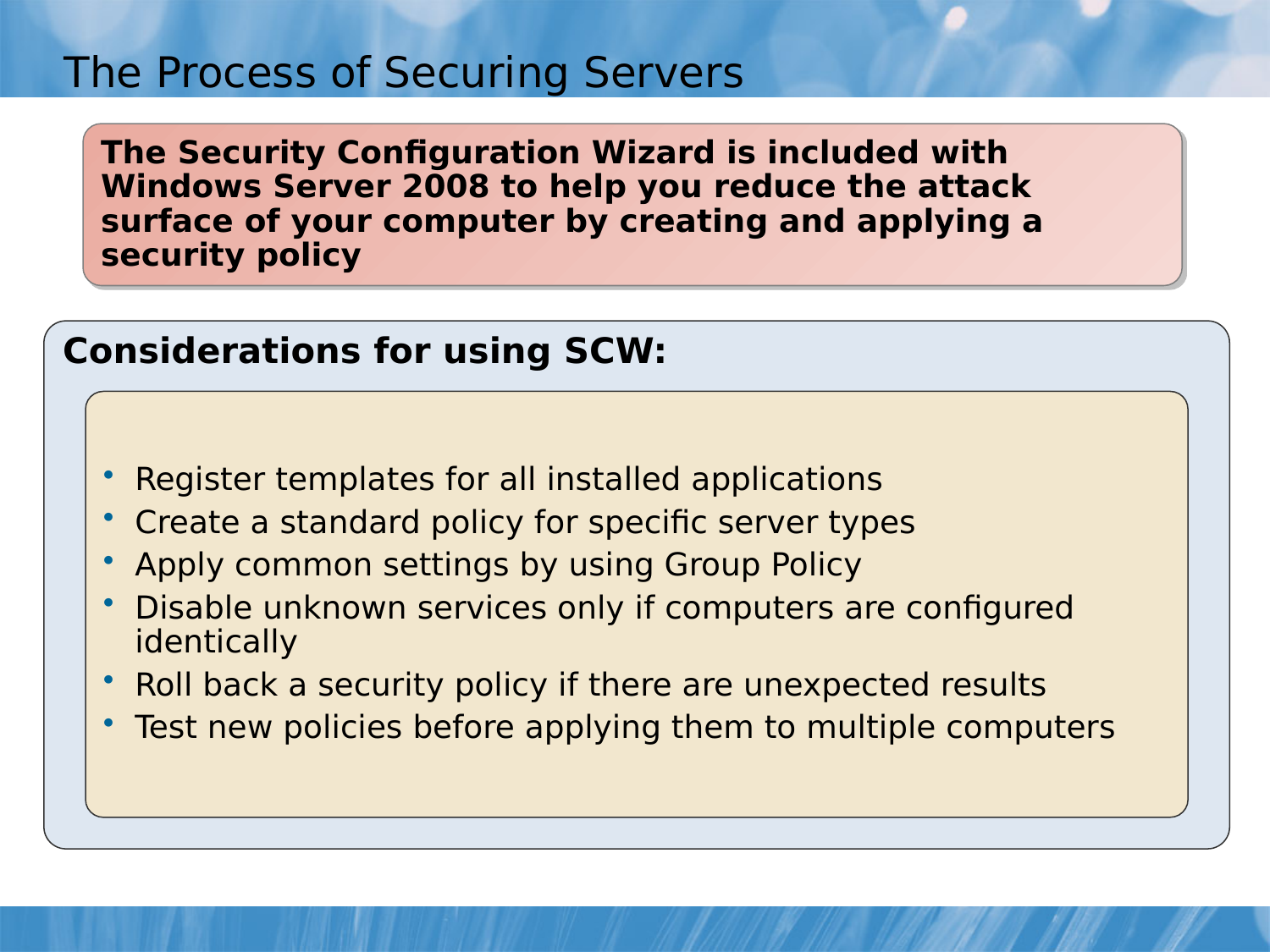

# The Process of Securing Servers
The Security Configuration Wizard is included with Windows Server 2008 to help you reduce the attack surface of your computer by creating and applying a security policy
Considerations for using SCW:
Register templates for all installed applications
Create a standard policy for specific server types
Apply common settings by using Group Policy
Disable unknown services only if computers are configured identically
Roll back a security policy if there are unexpected results
Test new policies before applying them to multiple computers